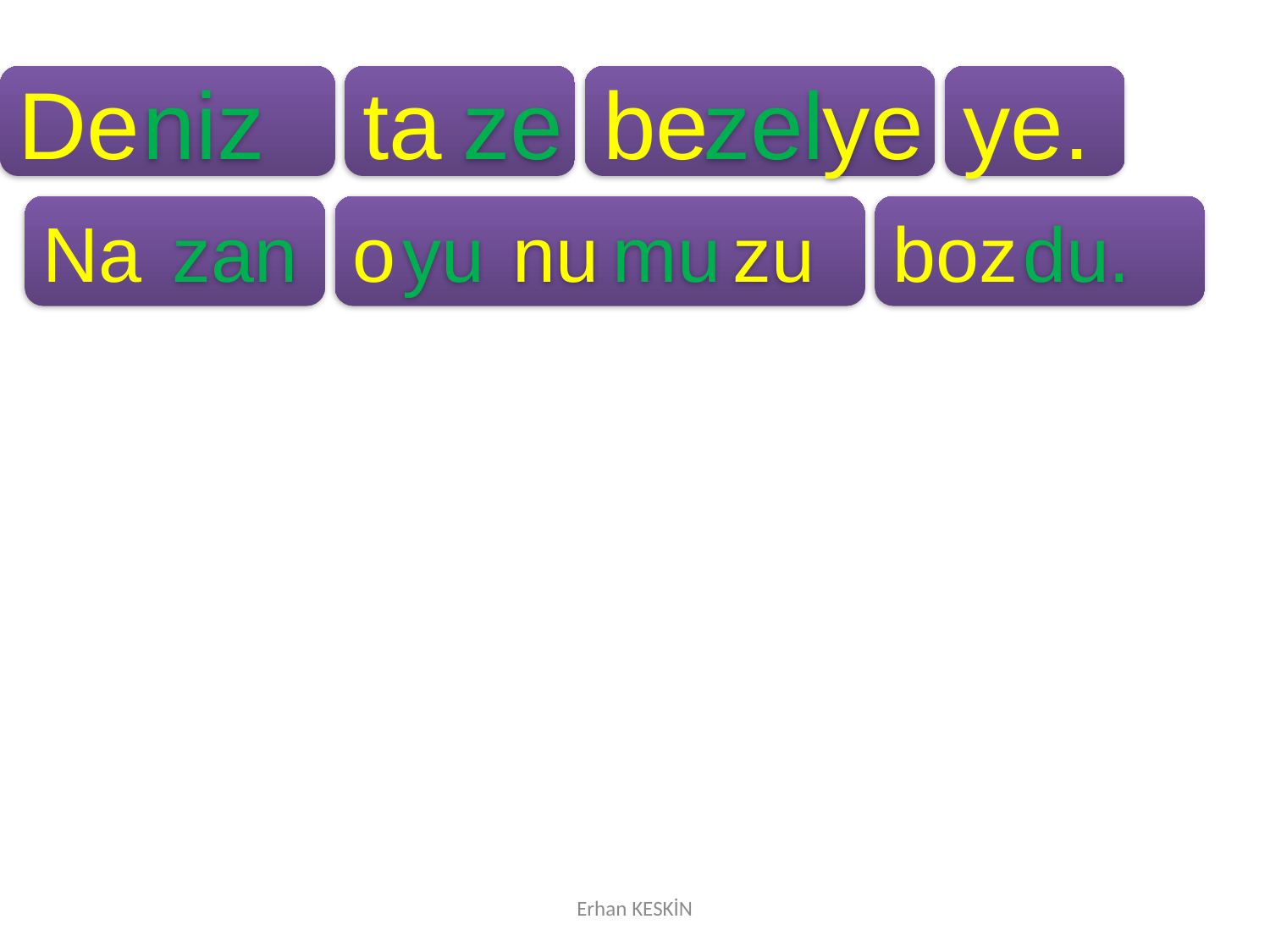

De
niz
ta
ze
be
zel
ye
ye.
Na
zan
o
yu
nu
mu
zu
boz
du.
Erhan KESKİN